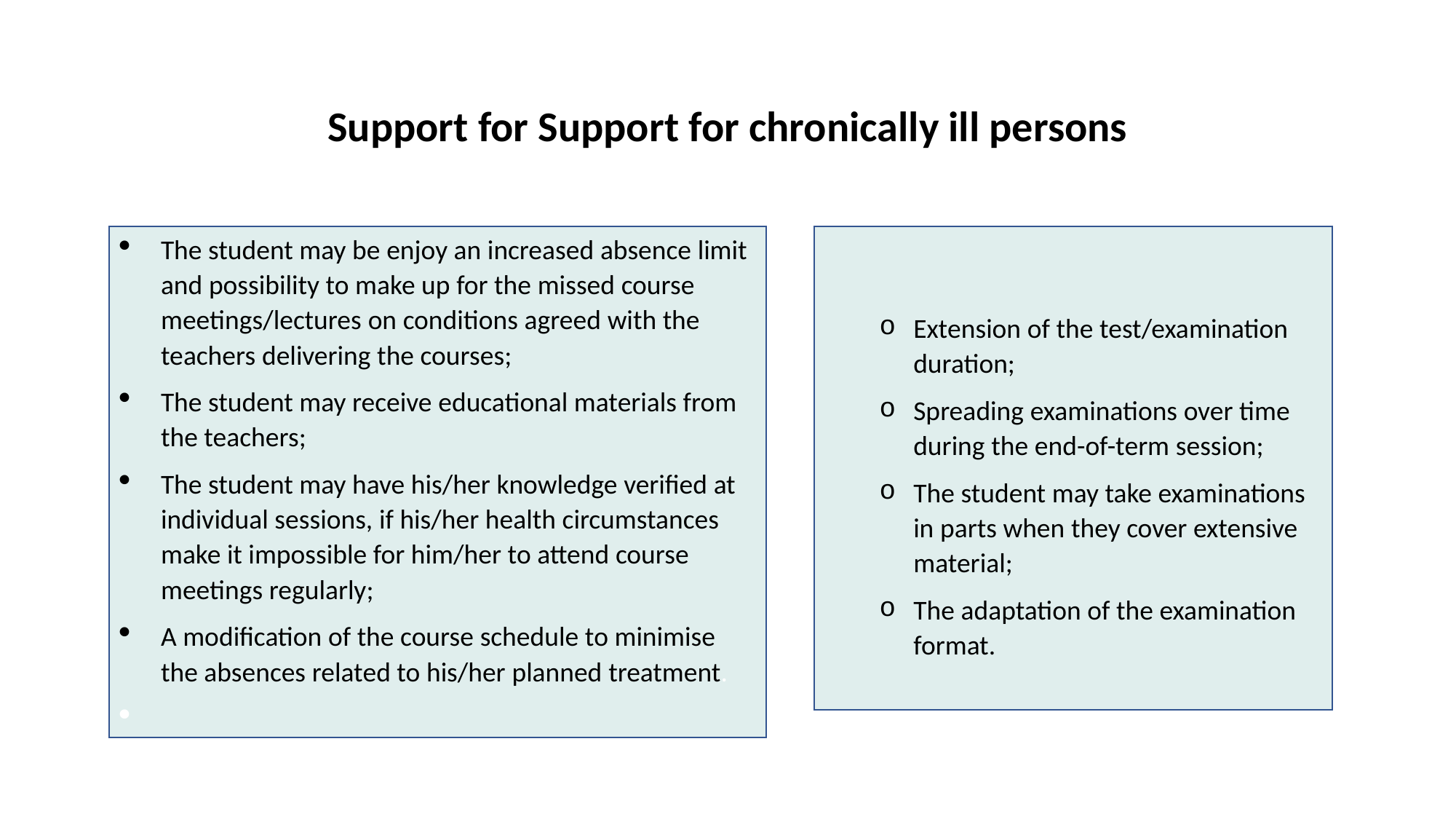

# Support for Support for chronically ill persons

The student may be enjoy an increased absence limit and possibility to make up for the missed course meetings/lectures on conditions agreed with the teachers delivering the courses;
The student may receive educational materials from the teachers;
The student may have his/her knowledge verified at individual sessions, if his/her health circumstances make it impossible for him/her to attend course meetings regularly;
A modification of the course schedule to minimise the absences related to his/her planned treatment.

Extension of the test/examination duration;
Spreading examinations over time during the end-of-term session;
The student may take examinations in parts when they cover extensive material;
The adaptation of the examination format.